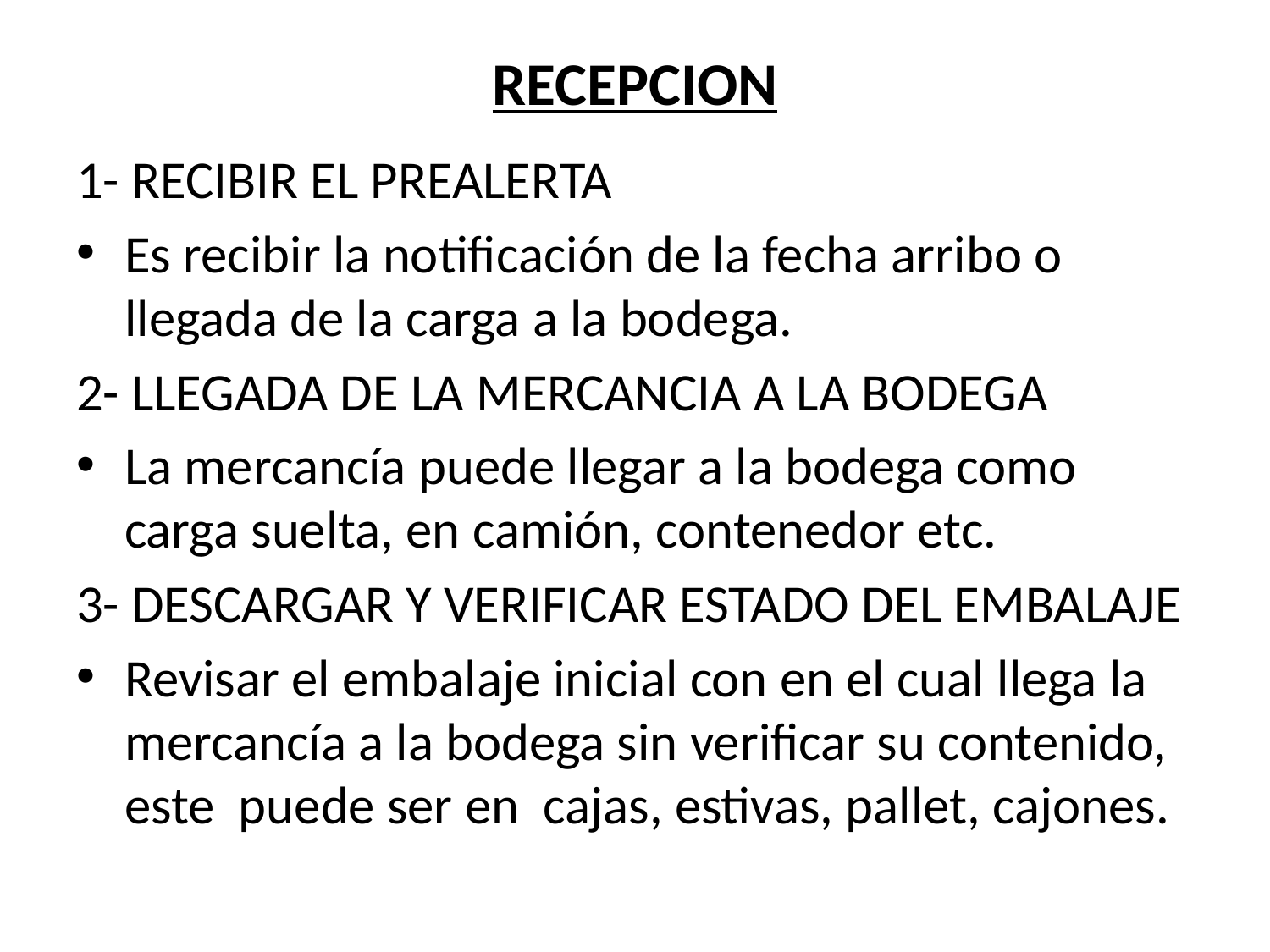

# RECEPCION
1- RECIBIR EL PREALERTA
Es recibir la notificación de la fecha arribo o llegada de la carga a la bodega.
2- LLEGADA DE LA MERCANCIA A LA BODEGA
La mercancía puede llegar a la bodega como carga suelta, en camión, contenedor etc.
3- DESCARGAR Y VERIFICAR ESTADO DEL EMBALAJE
Revisar el embalaje inicial con en el cual llega la mercancía a la bodega sin verificar su contenido, este  puede ser en  cajas, estivas, pallet, cajones.